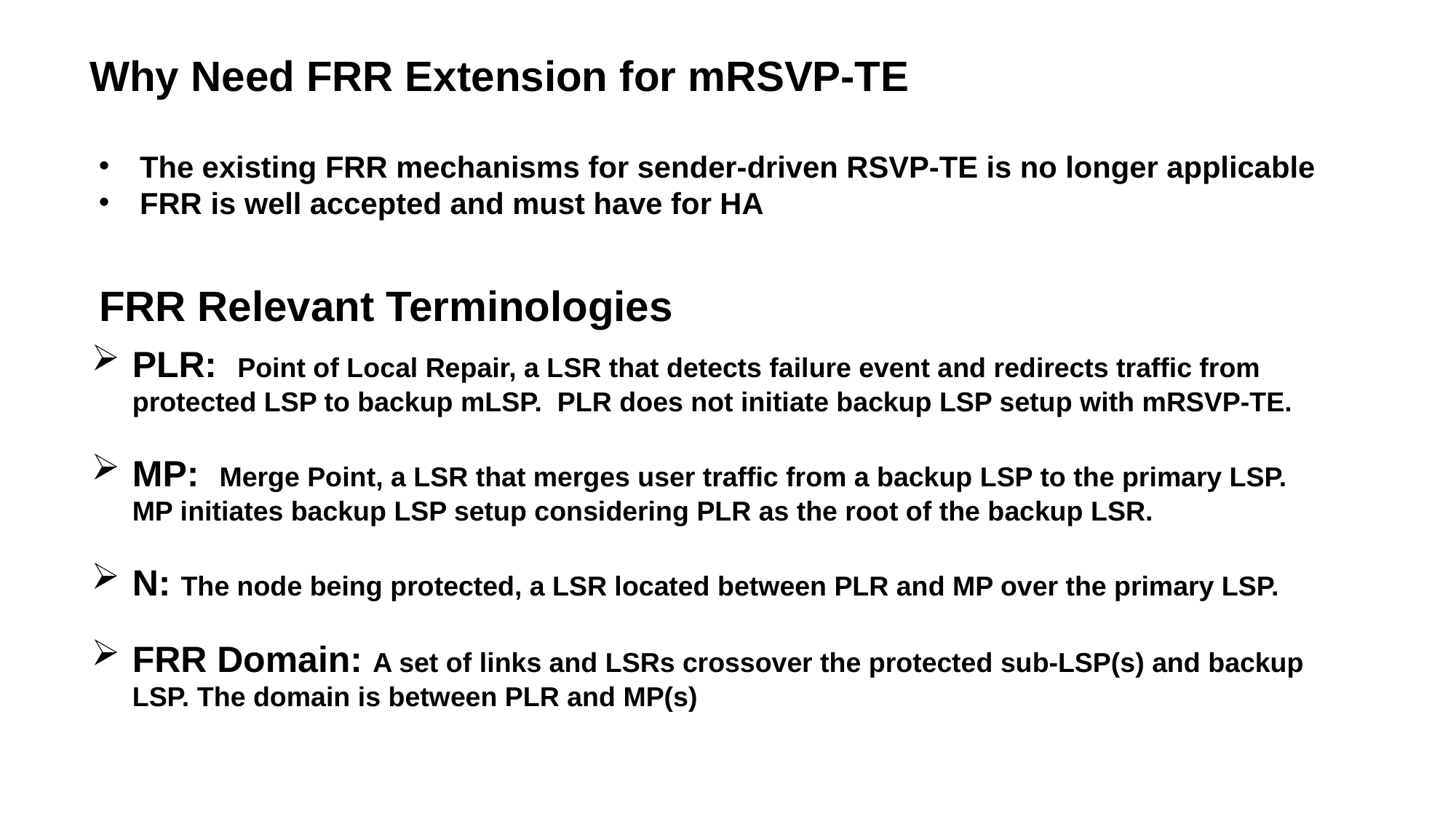

Why Need FRR Extension for mRSVP-TE

The existing FRR mechanisms for sender-driven RSVP-TE is no longer applicable
FRR is well accepted and must have for HA
FRR Relevant Terminologies

PLR:  Point of Local Repair, a LSR that detects failure event and redirects traffic from protected LSP to backup mLSP.  PLR does not initiate backup LSP setup with mRSVP-TE.

MP:  Merge Point, a LSR that merges user traffic from a backup LSP to the primary LSP. MP initiates backup LSP setup considering PLR as the root of the backup LSR.

N: The node being protected, a LSR located between PLR and MP over the primary LSP.

FRR Domain: A set of links and LSRs crossover the protected sub-LSP(s) and backup LSP. The domain is between PLR and MP(s)